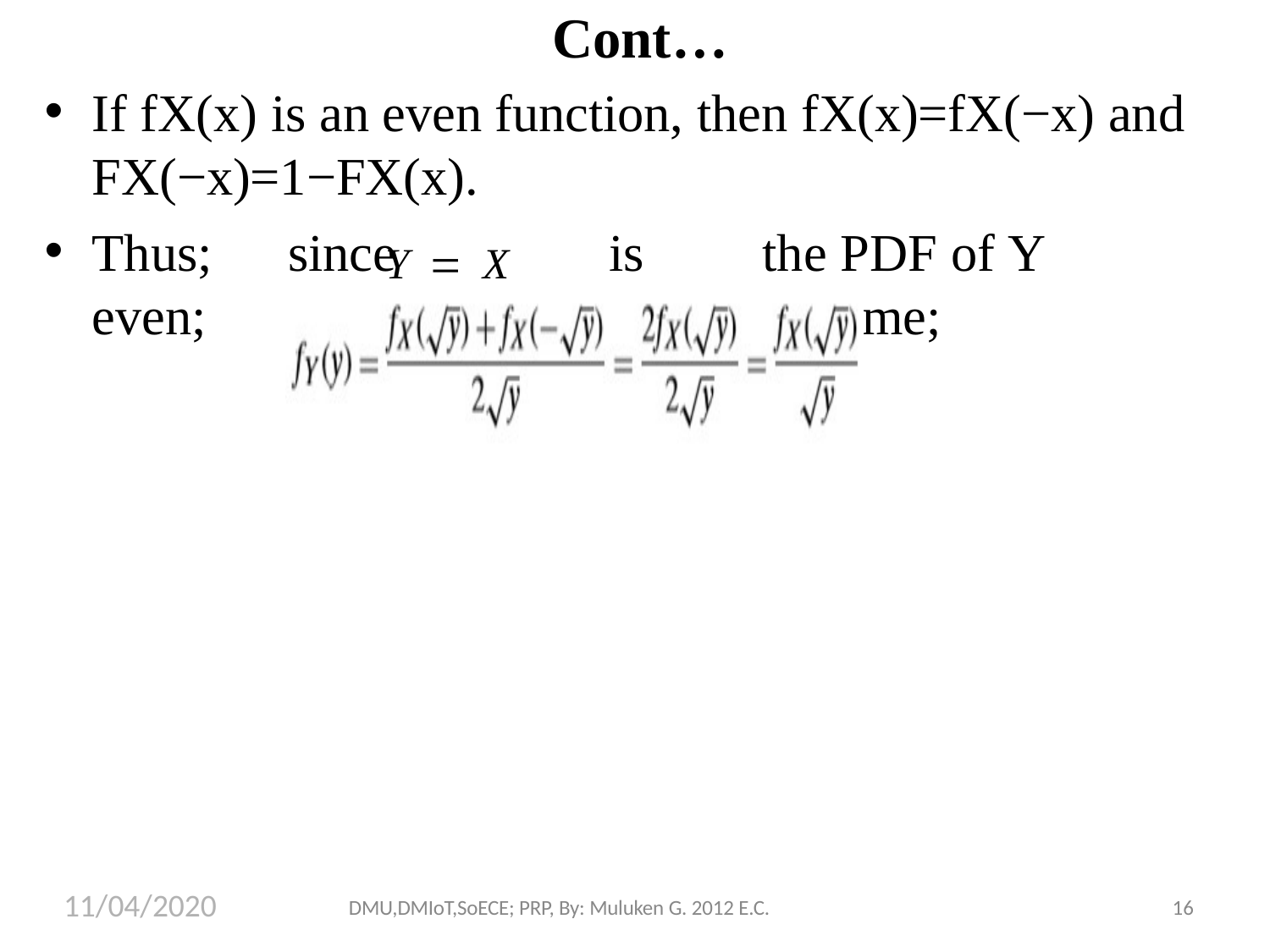

# Cont…
If fX(x) is an even function, then fX(x)=fX(−x) and  FX(−x)=1−FX(x).
Thus;	since	is even;
the PDF of Y become;
Y = X 2

11/04/2020
DMU,DMIoT,SoECE; PRP, By: Muluken G. 2012 E.C.
16